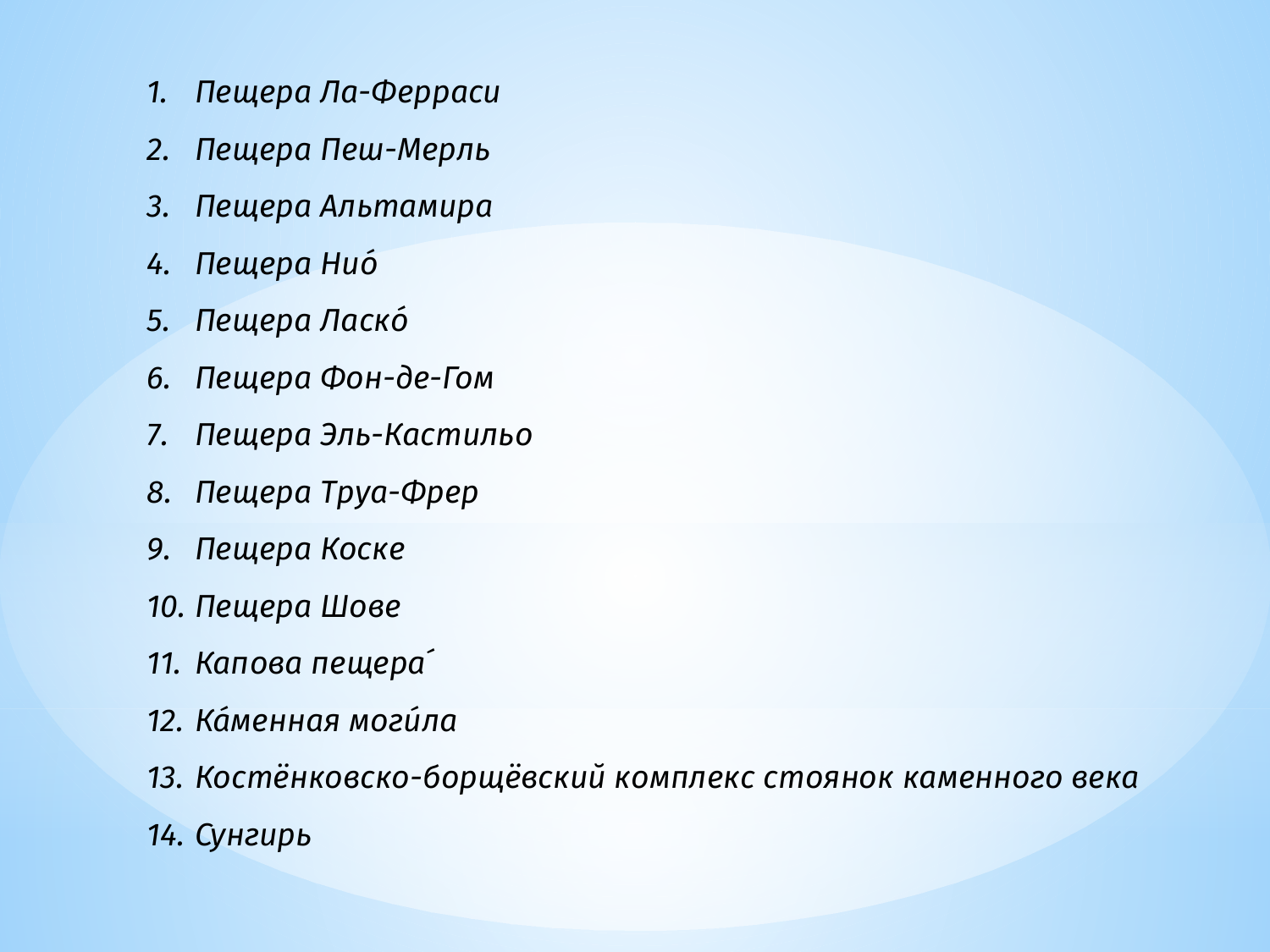

Пещера Ла-Ферраси
Пещера Пеш-Мерль
Пещера Альтамира
Пещера Нио́
Пещера Ласкó
Пещера Фон-де-Гом
Пещера Эль-Кастильо
Пещера Труа-Фрер
Пещера Коске
Пещера Шове
Капова пещера ́
Ка́менная моги́ла
Костёнковско-борщёвский комплекс стоянок каменного века
Сунгирь